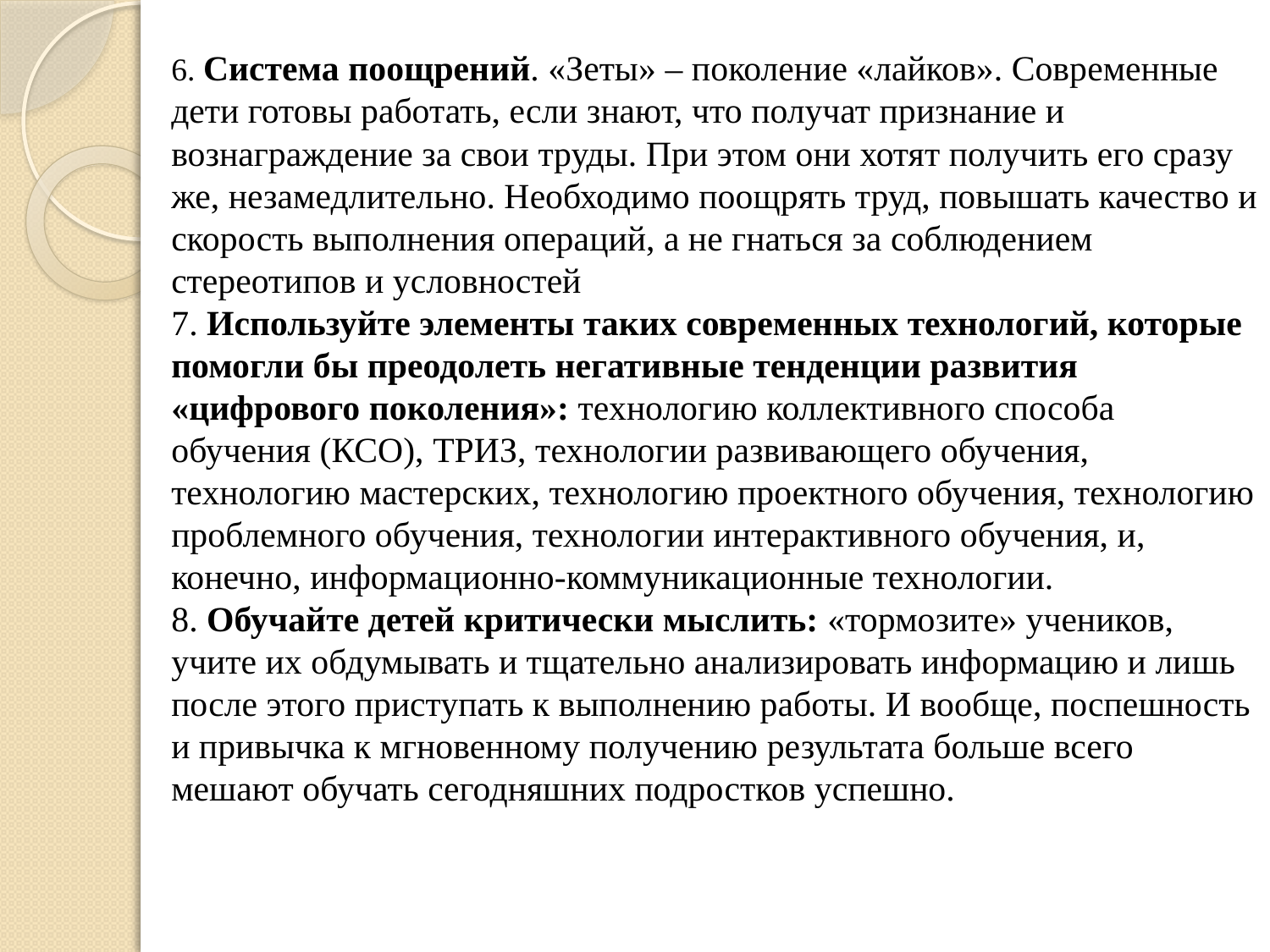

6. Система поощрений. «Зеты» – поколение «лайков». Современные дети готовы работать, если знают, что получат признание и вознаграждение за свои труды. При этом они хотят получить его сразу же, незамедлительно. Необходимо поощрять труд, повышать качество и скорость выполнения операций, а не гнаться за соблюдением стереотипов и условностей
7. Используйте элементы таких современных технологий, которые помогли бы преодолеть негативные тенденции развития «цифрового поколения»: технологию коллективного способа обучения (КСО), ТРИЗ, технологии развивающего обучения, технологию мастерских, технологию проектного обучения, технологию проблемного обучения, технологии интерактивного обучения, и, конечно, информационно-коммуникационные технологии.
8. Обучайте детей критически мыслить: «тормозите» учеников, учите их обдумывать и тщательно анализировать информацию и лишь после этого приступать к выполнению работы. И вообще, поспешность и привычка к мгновенному получению результата больше всего мешают обучать сегодняшних подростков успешно.